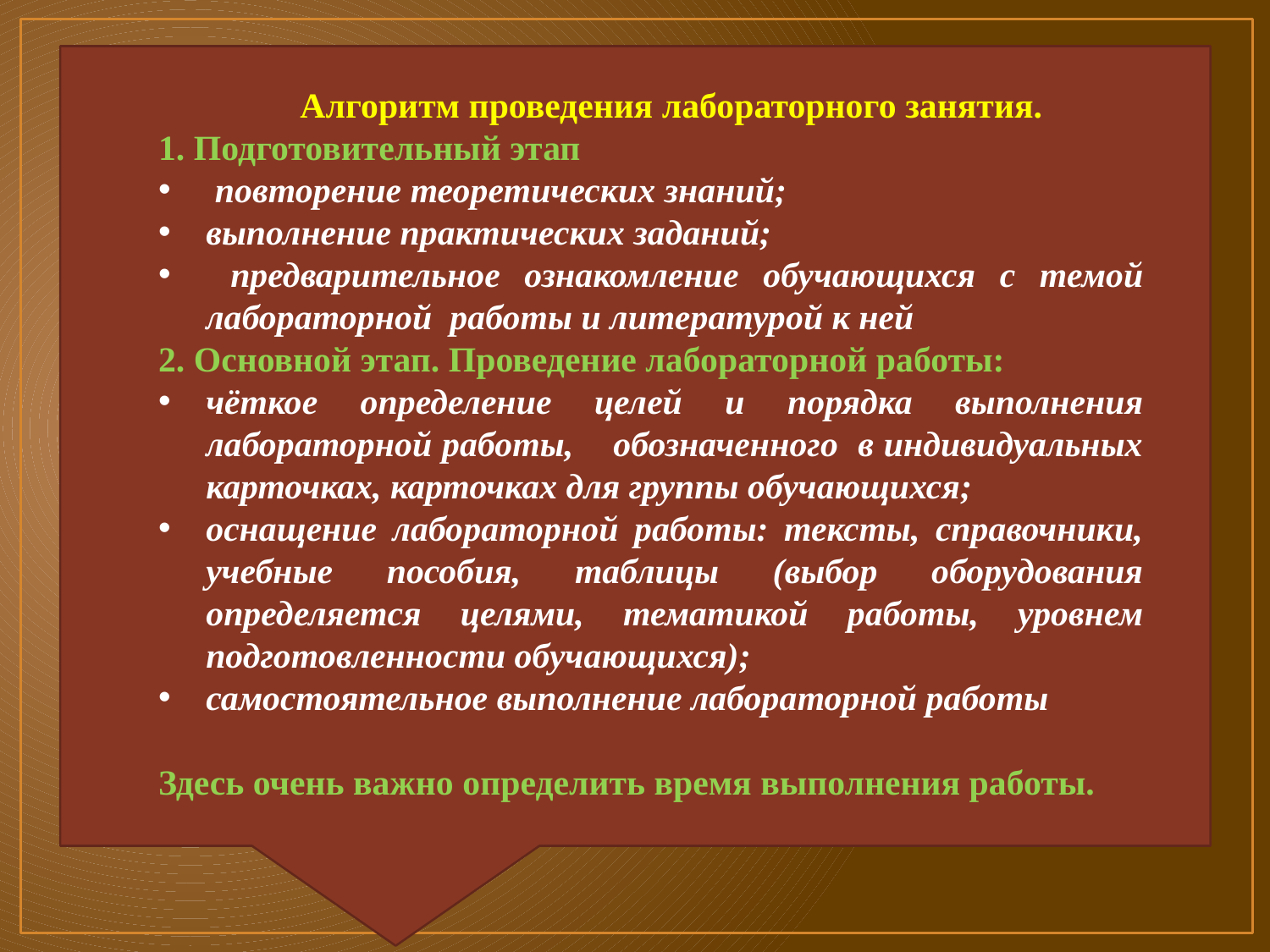

#

     Алгоритм проведения лабораторного занятия.
1. Подготовительный этап
 повторение теоретических знаний;
выполнение практических заданий;
 предварительное ознакомление обучающихся с темой лабораторной  работы и литературой к ней
2. Основной этап. Проведение лабораторной работы:
чёткое определение целей и порядка выполнения лабораторной работы,    обозначенного  в индивидуальных карточках, карточках для группы обучающихся;
оснащение лабораторной работы: тексты, справочники, учебные пособия, таблицы (выбор оборудования определяется целями, тематикой работы, уровнем подготовленности обучающихся);
самостоятельное выполнение лабораторной работы

Здесь очень важно определить время выполнения работы.